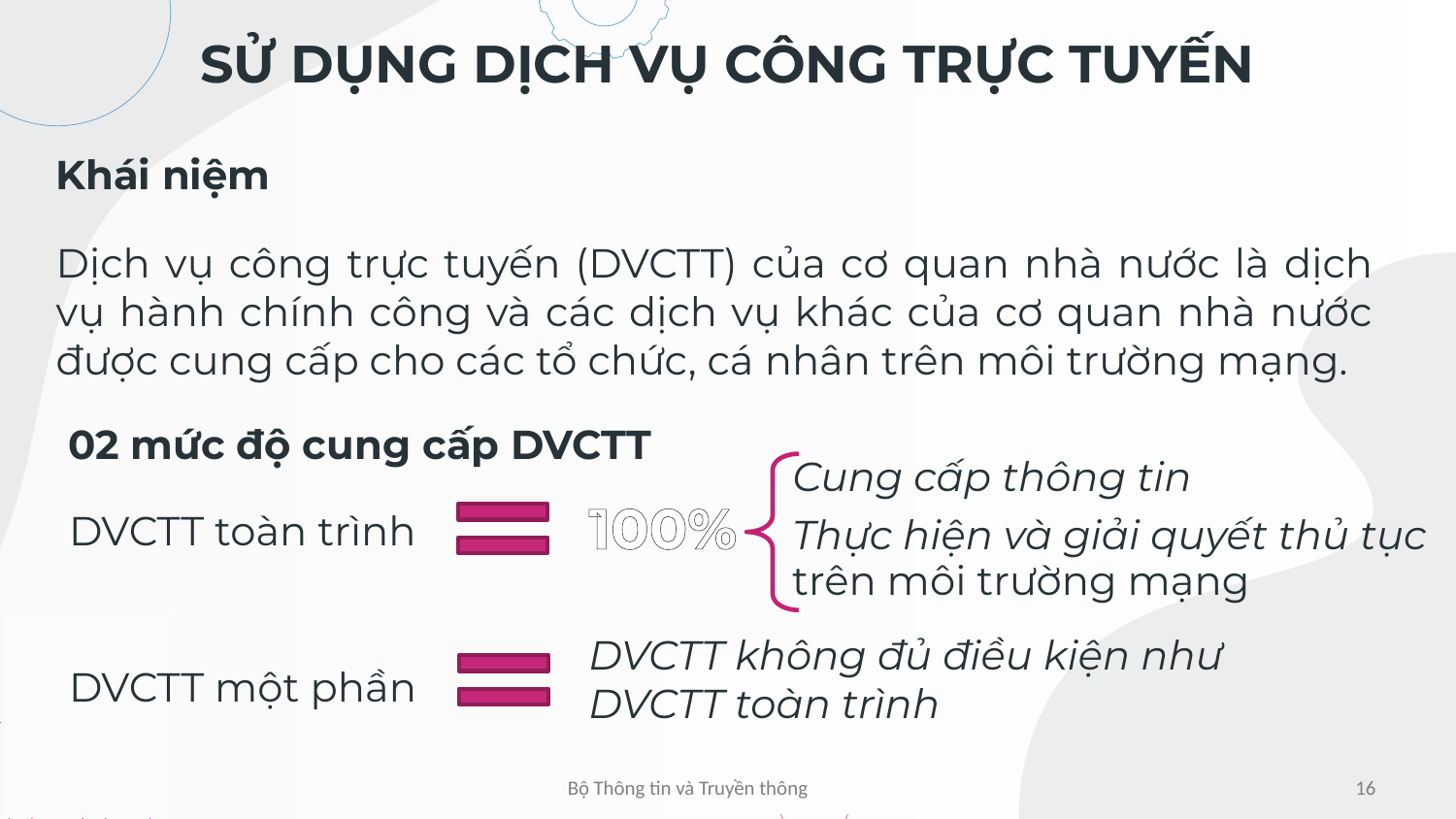

# SỬ DỤNG DỊCH VỤ CÔNG TRỰC TUYẾN
Khái niệm
Dịch vụ công trực tuyến (DVCTT) của cơ quan nhà nước là dịch vụ hành chính công và các dịch vụ khác của cơ quan nhà nước được cung cấp cho các tổ chức, cá nhân trên môi trường mạng.

02 mức độ cung cấp DVCTT
Cung cấp thông tin

100%
DVCTT toàn trình
Thực hiện và giải quyết thủ tục

trên môi trường mạng

DVCTT không đủ điều kiện như DVCTT toàn trình

DVCTT một phần

16
Bộ Thông tin và Truyền thông